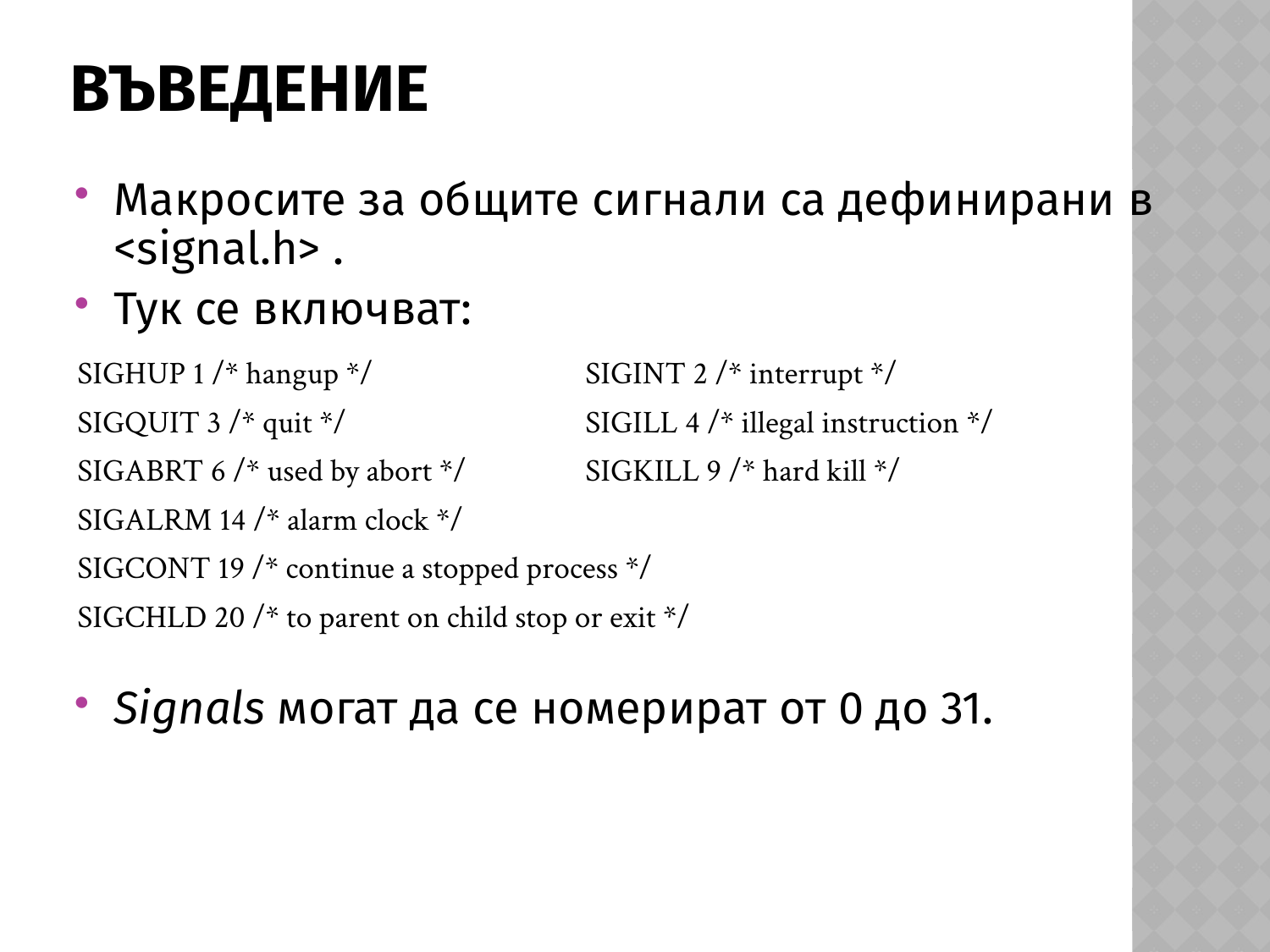

# Въведение
Макросите за общите сигнали са дефинирани в <signal.h> .
Тук се включват:

Signals могат да се номерират от 0 до 31.
SIGHUP 1 /* hangup */		SIGINT 2 /* interrupt */
SIGQUIT 3 /* quit */		SIGILL 4 /* illegal instruction */
SIGABRT 6 /* used by abort */	SIGKILL 9 /* hard kill */
SIGALRM 14 /* alarm clock */
SIGCONT 19 /* continue a stopped process */
SIGCHLD 20 /* to parent on child stop or exit */